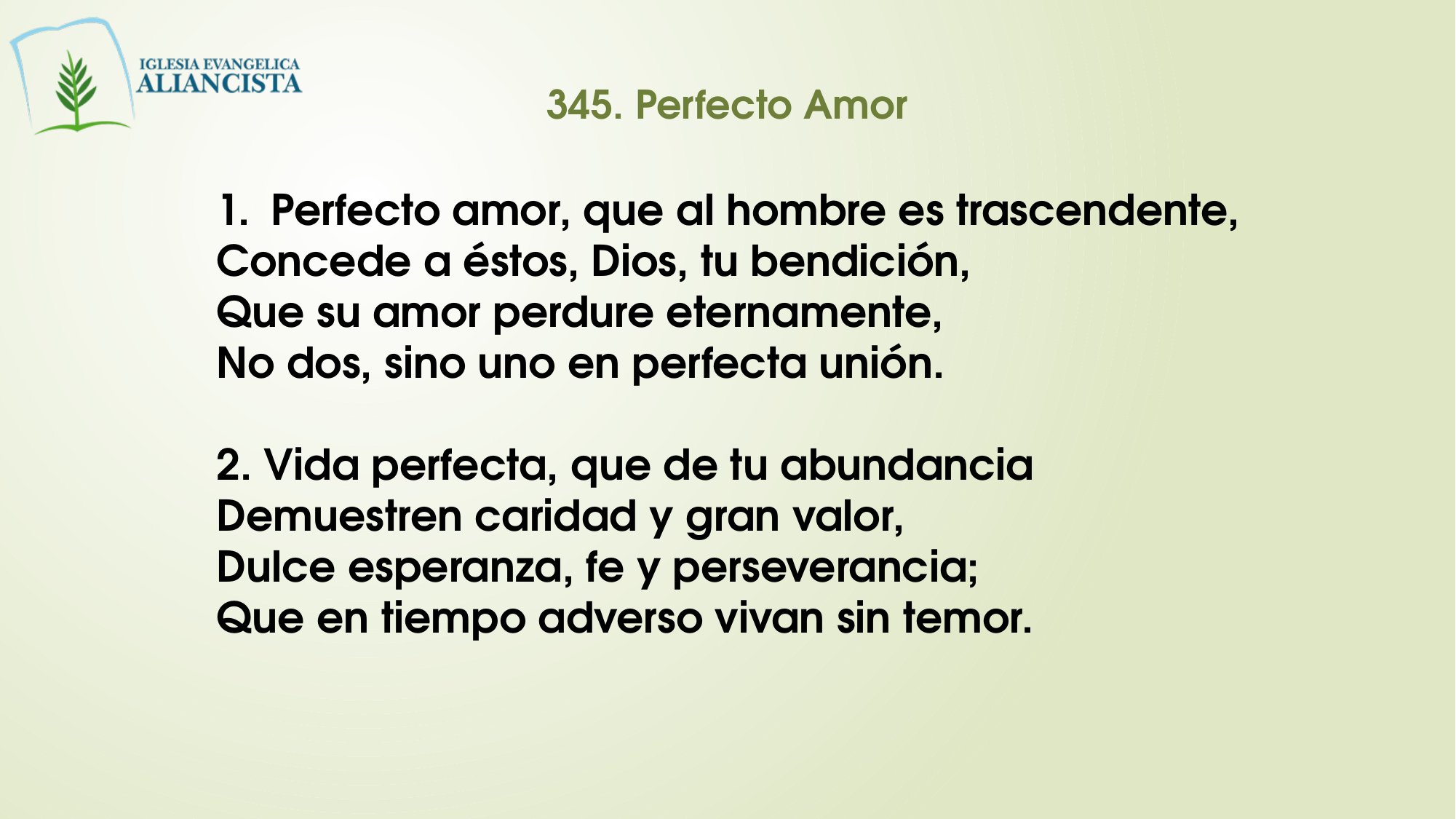

345. Perfecto Amor
Perfecto amor, que al hombre es trascendente,
Concede a éstos, Dios, tu bendición,
Que su amor perdure eternamente,
No dos, sino uno en perfecta unión.

2. Vida perfecta, que de tu abundancia
Demuestren caridad y gran valor,
Dulce esperanza, fe y perseverancia;
Que en tiempo adverso vivan sin temor.